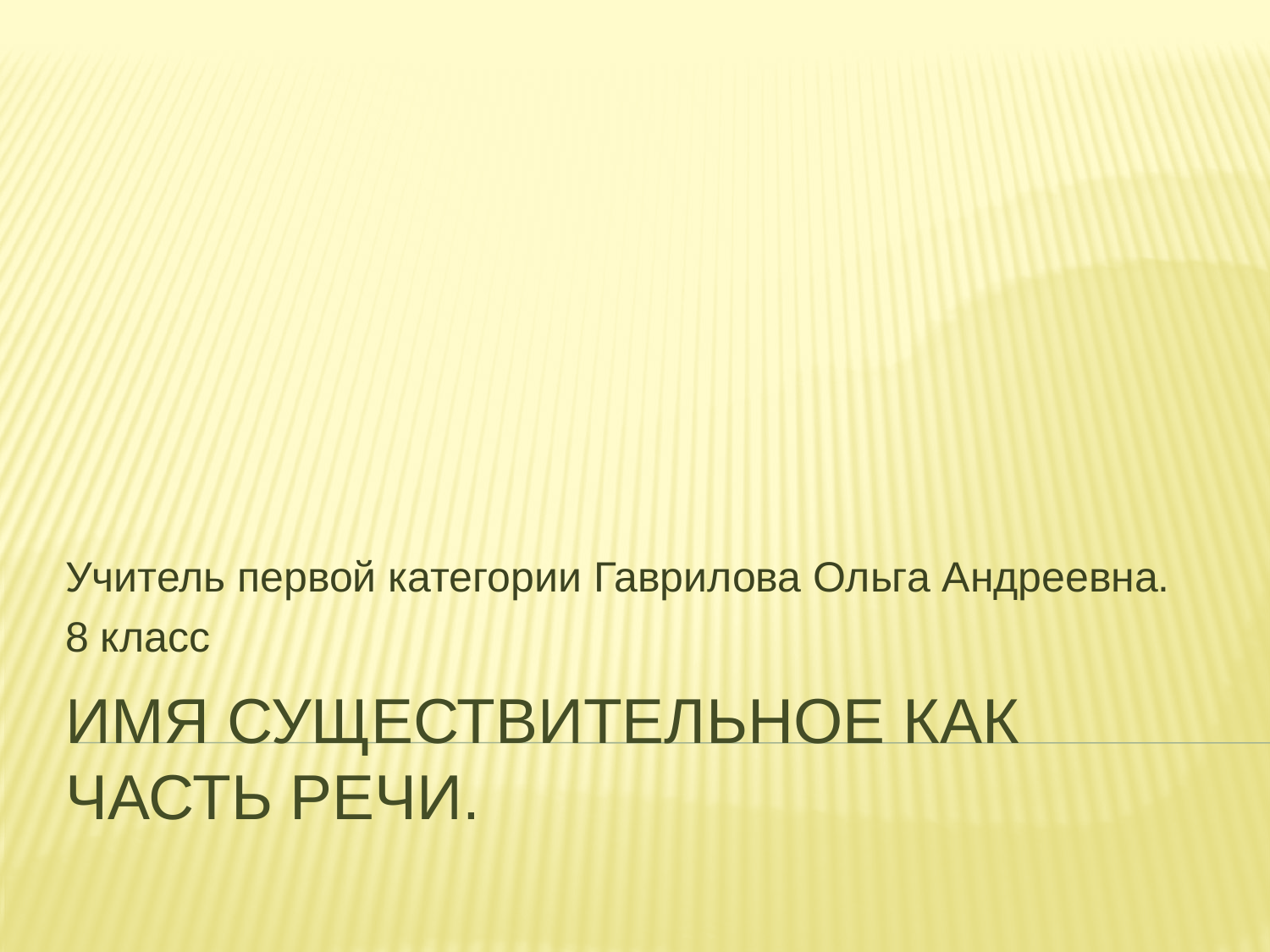

Учитель первой категории Гаврилова Ольга Андреевна.
8 класс
# Имя существительное как часть речи.